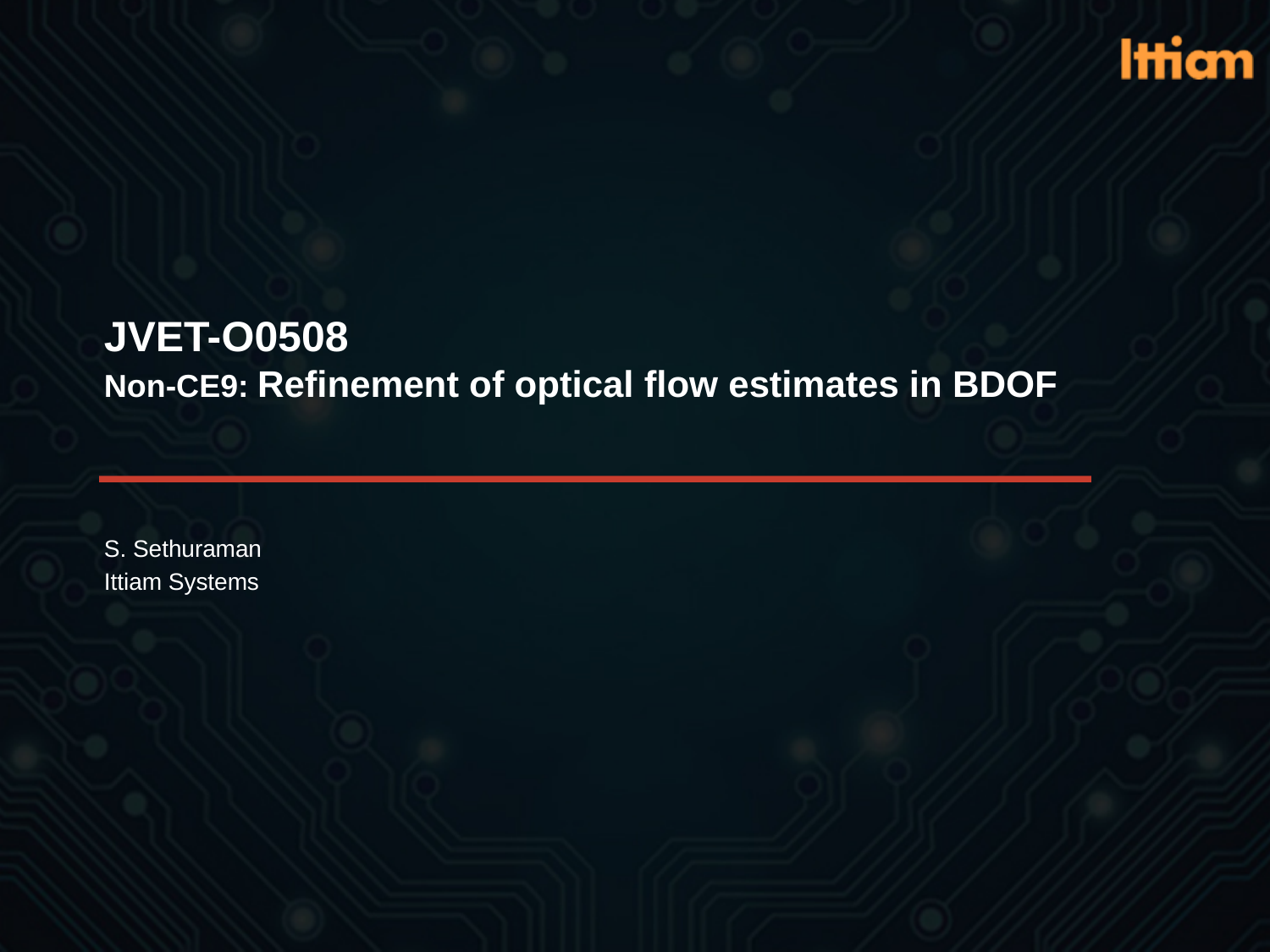

# JVET-O0508 Non-CE9: Refinement of optical flow estimates in BDOF
S. Sethuraman
Ittiam Systems